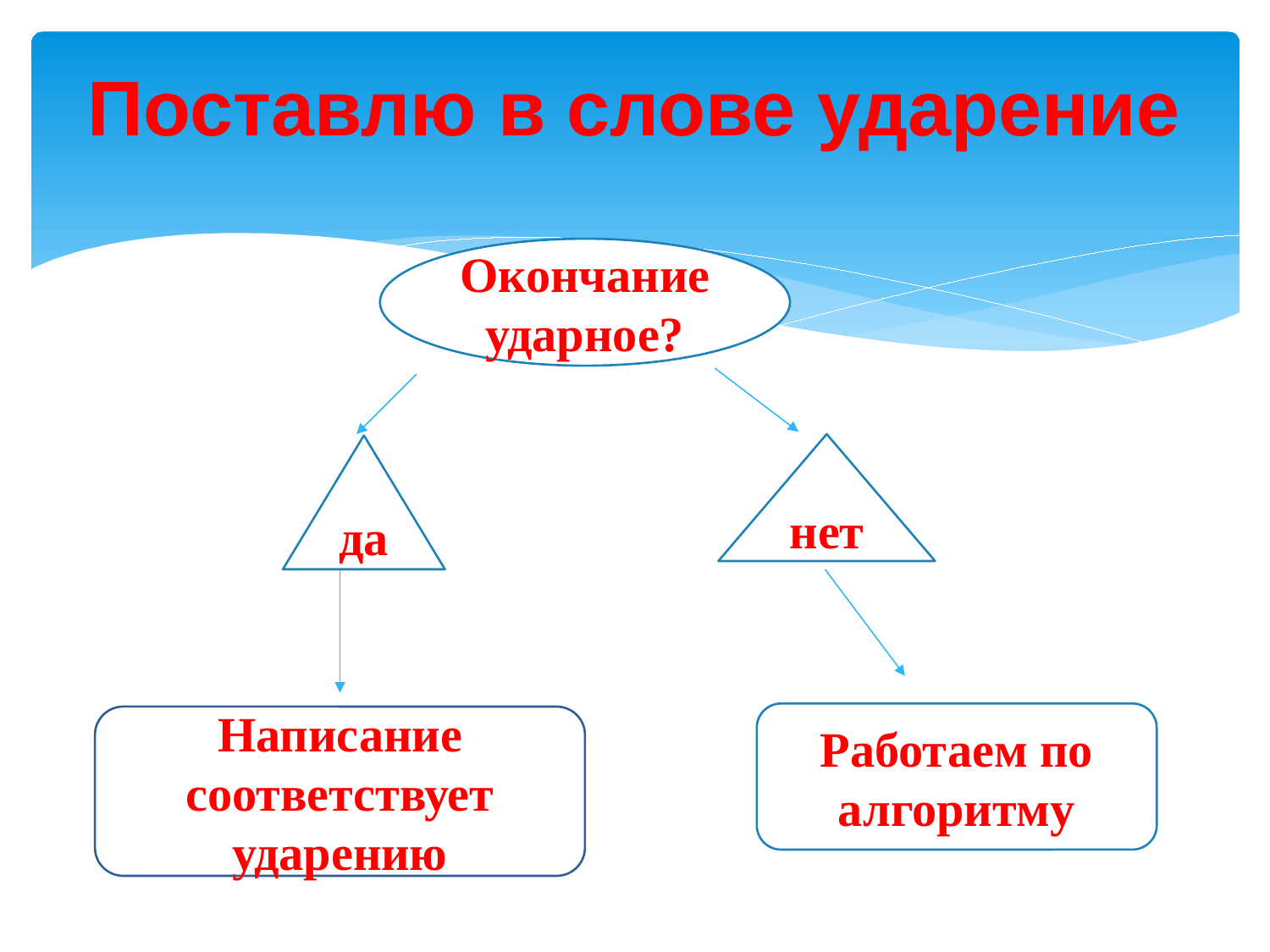

# Поставлю в слове ударение
Окончание ударное?
нет
да
Работаем по алгоритму
Написание соответствует ударению